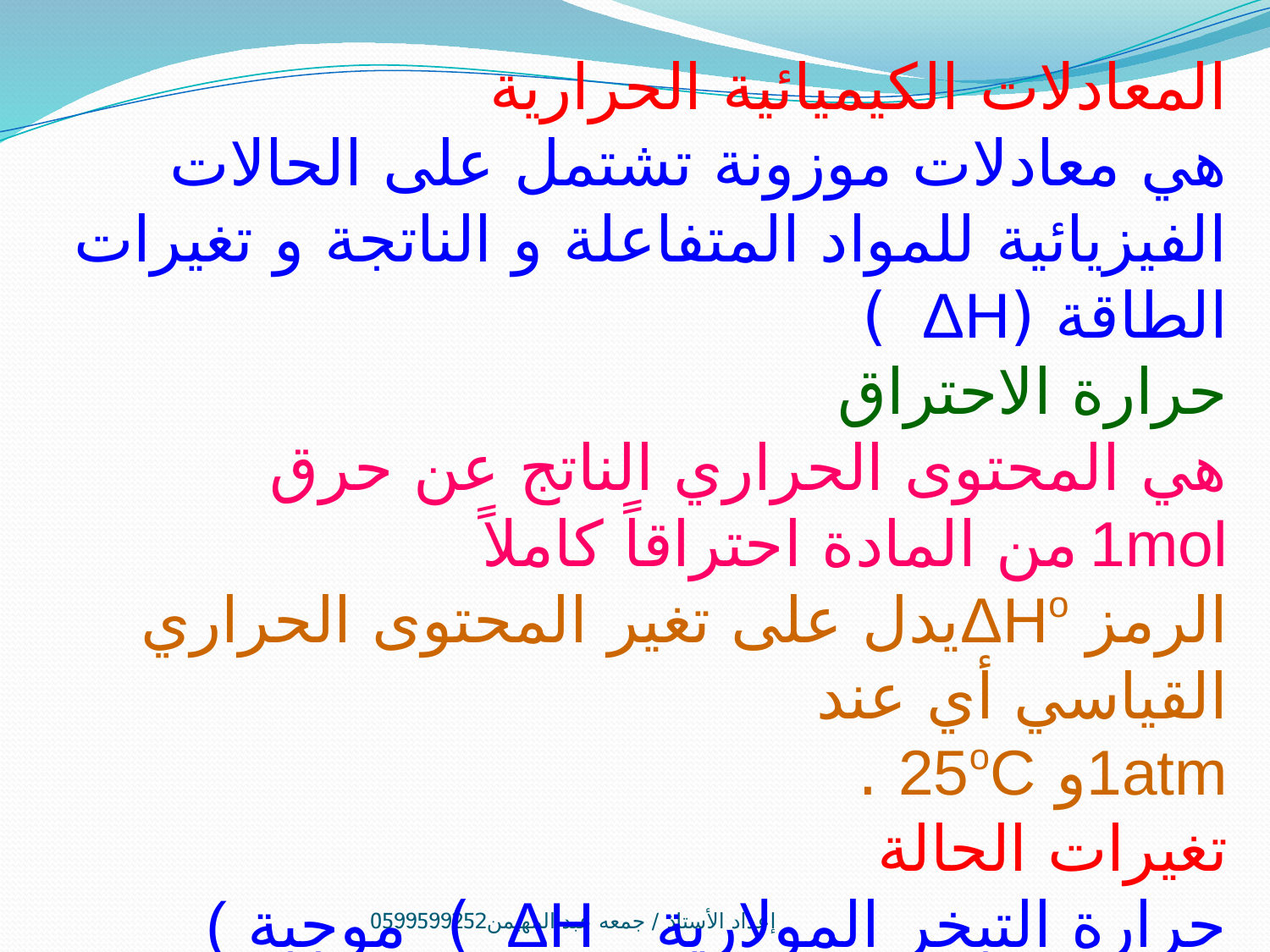

المعادلات الكيميائية الحرارية
هي معادلات موزونة تشتمل على الحالات الفيزيائية للمواد المتفاعلة و الناتجة و تغيرات الطاقة (ΔH  )
حرارة الاحتراق
هي المحتوى الحراري الناتج عن حرق  1molمن المادة احتراقاً كاملاً
الرمز ΔHoيدل على تغير المحتوى الحراري القياسي أي عند
1atmو 25oC .
تغيرات الحالة
حرارة التبخر المولارية   ΔH  )  موجبة )
هي الحرارة اللازمة لتبخير 1molمن سائل .
إعداد الأستاذ / جمعه عبد المهيمن0599599252